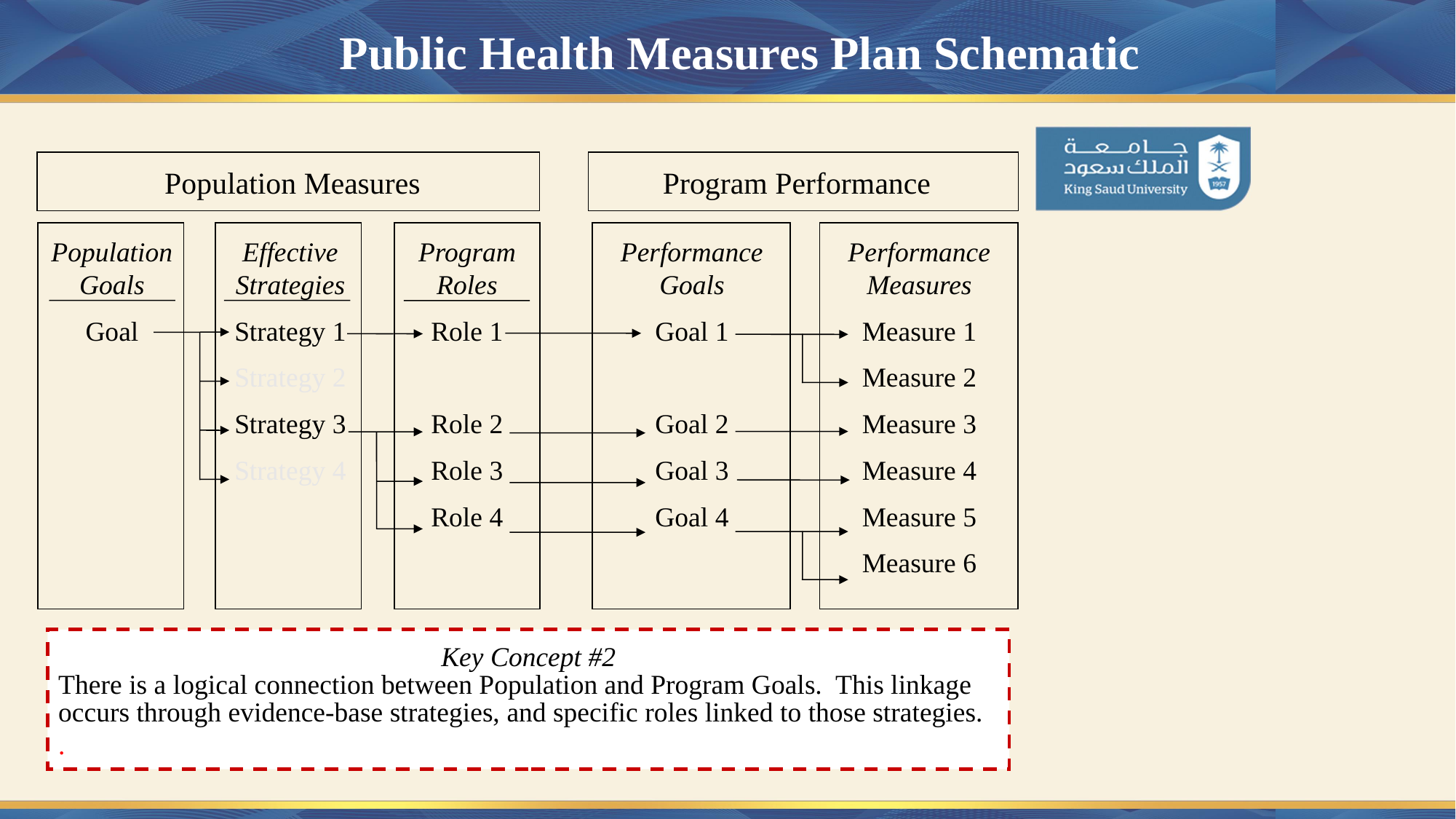

Public Health Measures Plan Schematic

Population Measures
Program Performance

Population
Goals
Goal
Effective
Strategies
Strategy 1
Strategy 2
Strategy 3
Strategy 4
Program
Roles
Role 1

Role 2
Role 3
Role 4
Performance
Goals
Goal 1

Goal 2
Goal 3
Goal 4
Performance
Measures
Measure 1
Measure 2
Measure 3
Measure 4
Measure 5
Measure 6

Key Concept #2
There is a logical connection between Population and Program Goals.  This linkage occurs through evidence-base strategies, and specific roles linked to those strategies.
.